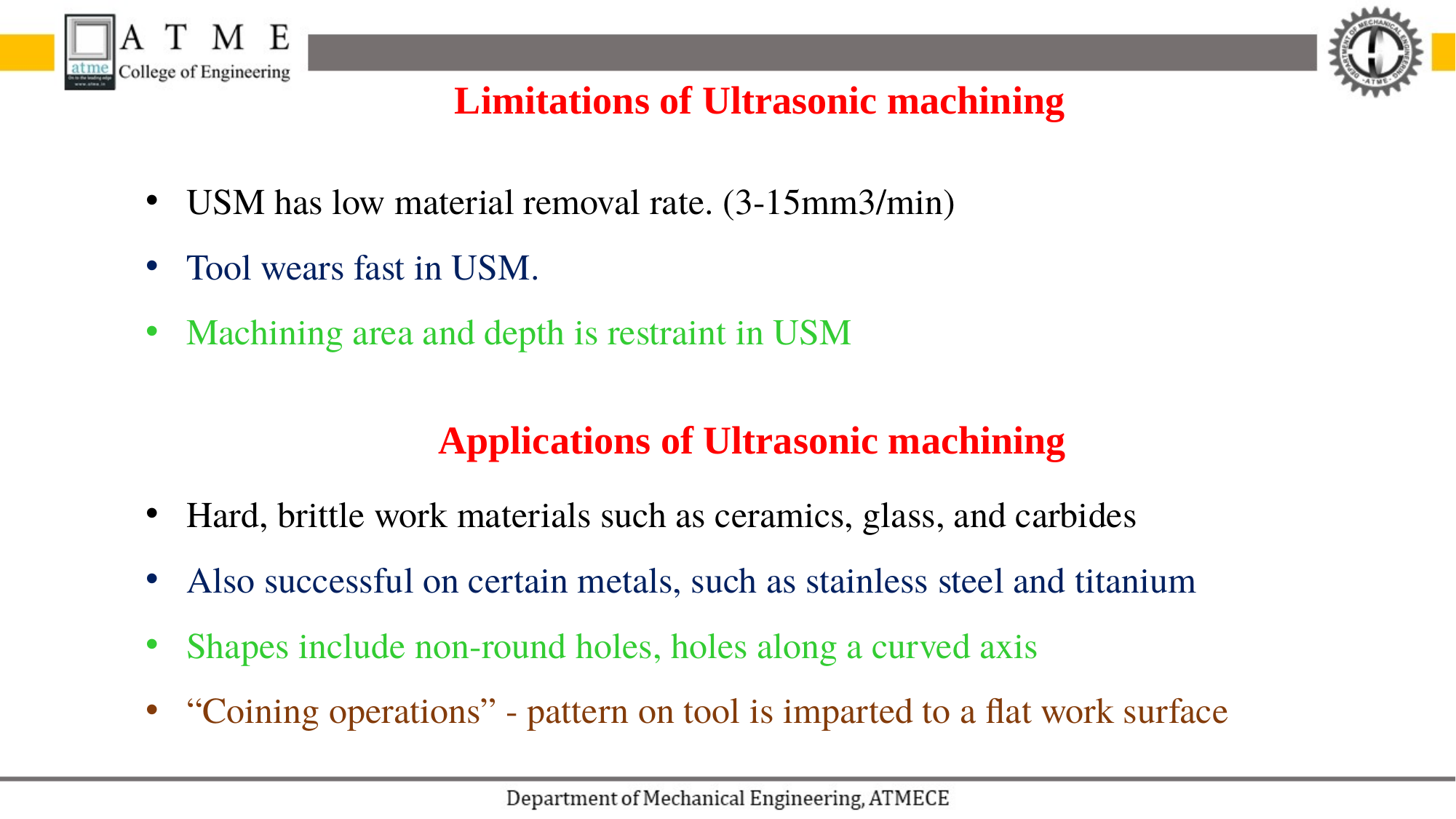

Limitations of Ultrasonic machining
USM has low material removal rate. (3-15mm3/min)
Tool wears fast in USM.
Machining area and depth is restraint in USM
Applications of Ultrasonic machining
Hard, brittle work materials such as ceramics, glass, and carbides
Also successful on certain metals, such as stainless steel and titanium
Shapes include non-round holes, holes along a curved axis
“Coining operations” - pattern on tool is imparted to a flat work surface